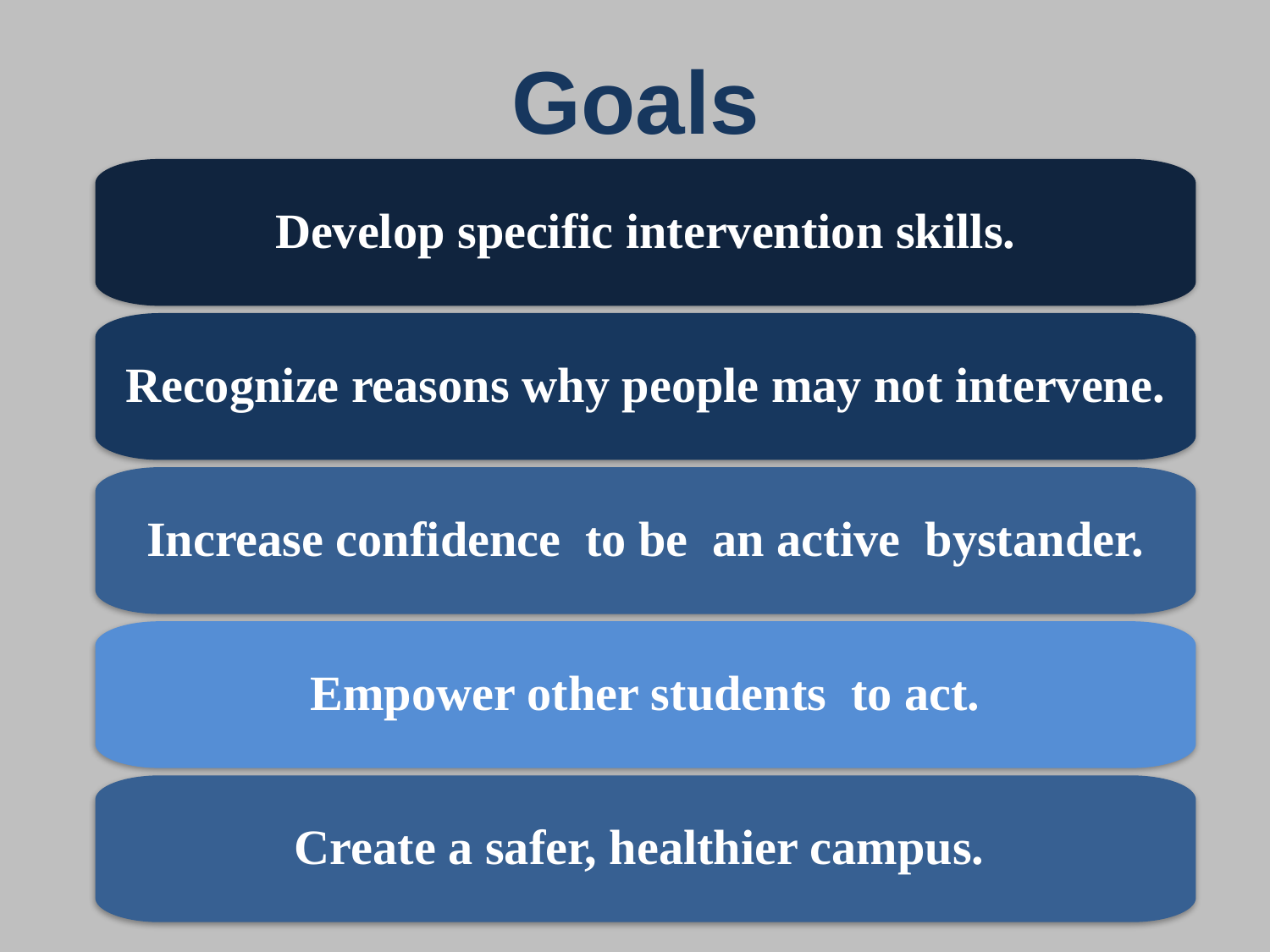

# Goals
Develop specific intervention skills.
Recognize reasons why people may not intervene.
Increase confidence  to be  an active  bystander.
Empower other students  to act.
Create a safer, healthier campus.